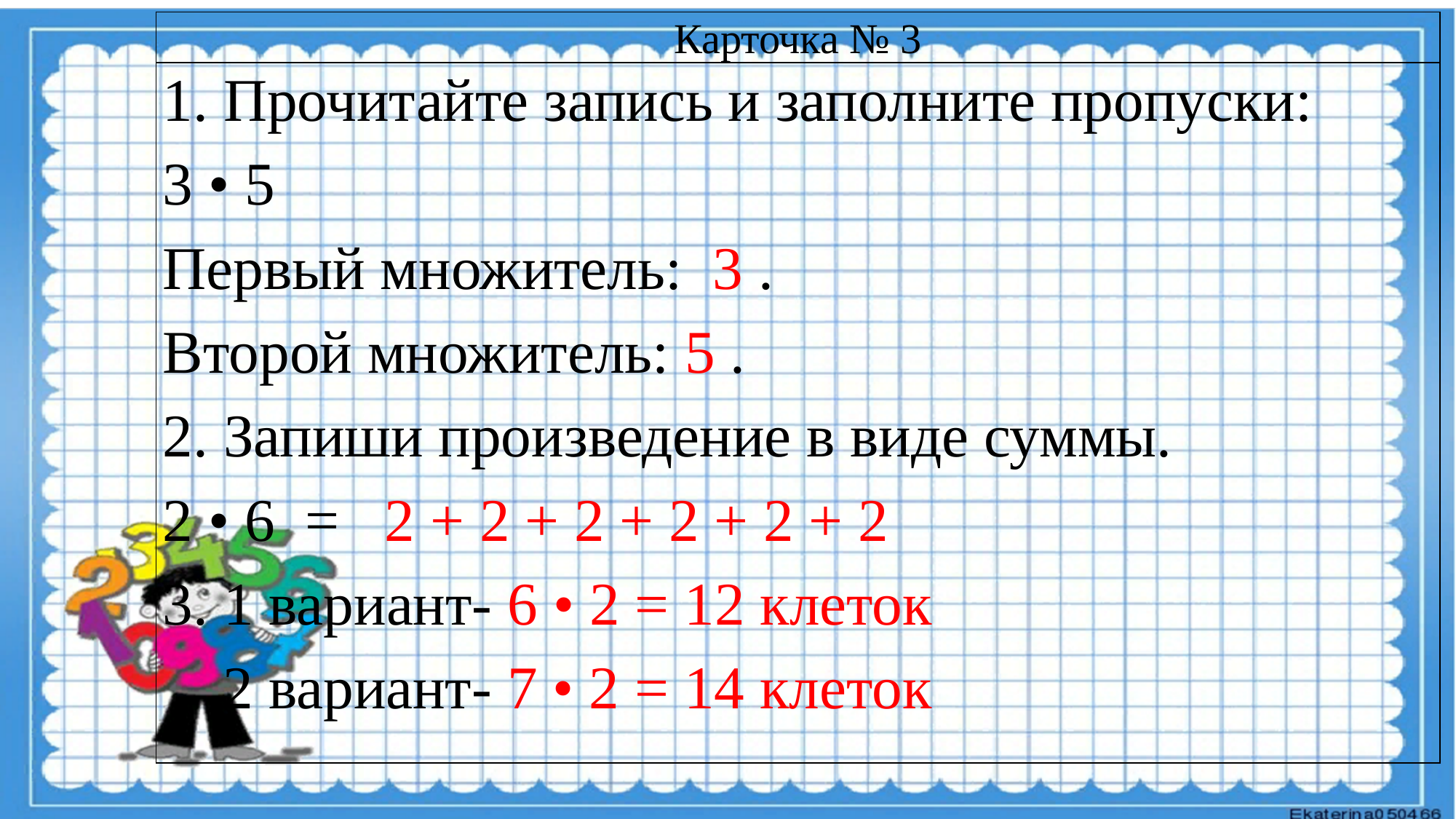

| Карточка № 3 |
| --- |
| 1. Прочитайте запись и заполните пропуски: 3 • 5 Первый множитель: 3 . Второй множитель: 5 . 2. Запиши произведение в виде суммы. 2 • 6 = 2 + 2 + 2 + 2 + 2 + 2 3. 1 вариант- 6 • 2 = 12 клеток 2 вариант- 7 • 2 = 14 клеток |
#